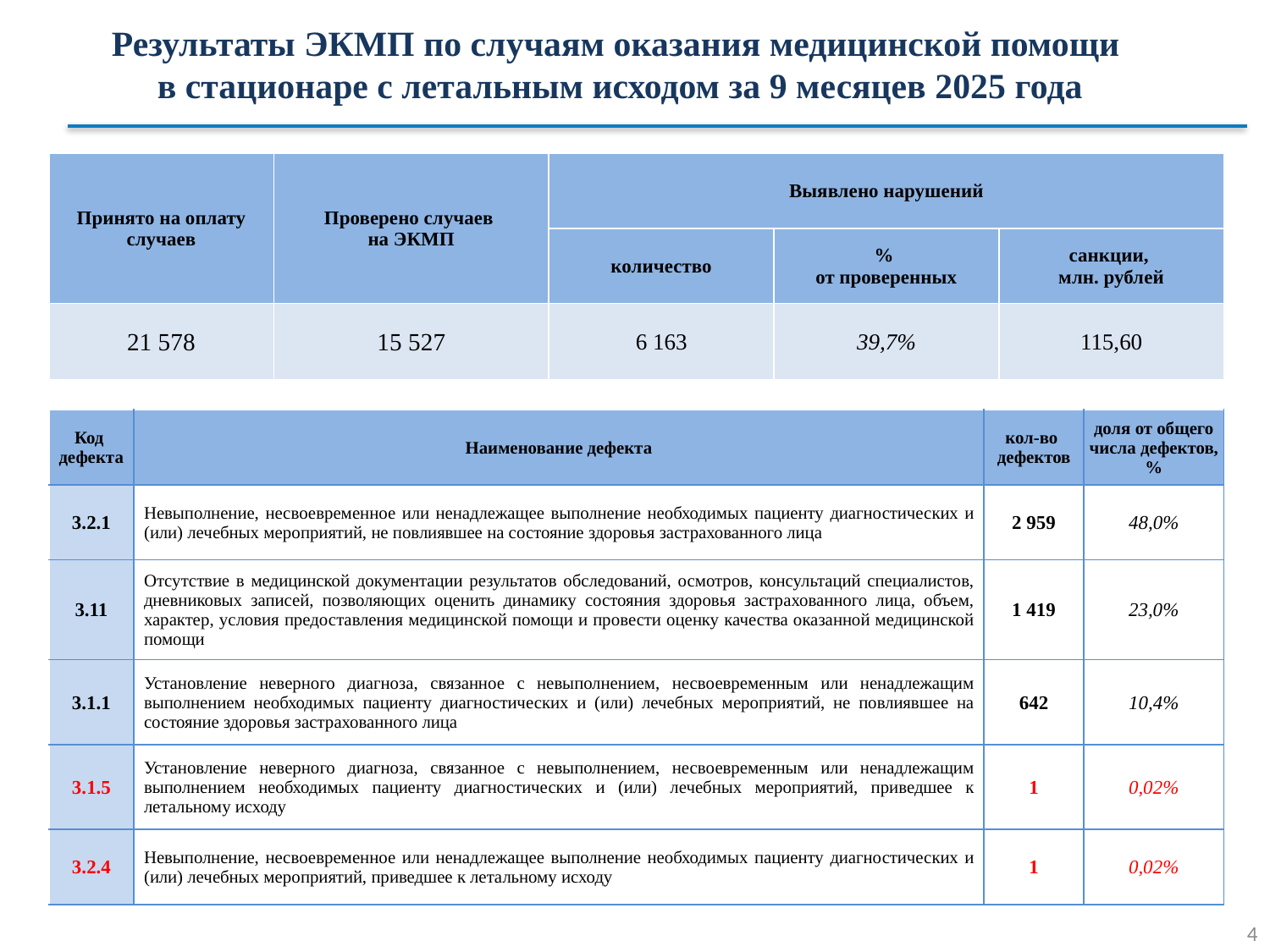

﻿Результаты ЭКМП по случаям оказания медицинской помощи
в стационаре с летальным исходом за 9 месяцев 2025 года
| Принято на оплату случаев | Проверено случаев на ЭКМП | Выявлено нарушений |  |  |
| --- | --- | --- | --- | --- |
|  |  | количество | % от проверенных | санкции, млн. рублей |
| 21 578 | 15 527 | 6 163 | 39,7% | 115,60 |
| Код дефекта | Наименование дефекта | кол-во дефектов | доля от общего числа дефектов, % |
| --- | --- | --- | --- |
| 3.2.1 | Невыполнение, несвоевременное или ненадлежащее выполнение необходимых пациенту диагностических и (или) лечебных мероприятий, не повлиявшее на состояние здоровья застрахованного лица | 2 959 | 48,0% |
| 3.11 | Отсутствие в медицинской документации результатов обследований, осмотров, консультаций специалистов, дневниковых записей, позволяющих оценить динамику состояния здоровья застрахованного лица, объем, характер, условия предоставления медицинской помощи и провести оценку качества оказанной медицинской помощи | 1 419 | 23,0% |
| 3.1.1 | Установление неверного диагноза, связанное с невыполнением, несвоевременным или ненадлежащим выполнением необходимых пациенту диагностических и (или) лечебных мероприятий, не повлиявшее на состояние здоровья застрахованного лица | 642 | 10,4% |
| 3.1.5 | Установление неверного диагноза, связанное с невыполнением, несвоевременным или ненадлежащим выполнением необходимых пациенту диагностических и (или) лечебных мероприятий, приведшее к летальному исходу | 1 | 0,02% |
| 3.2.4 | Невыполнение, несвоевременное или ненадлежащее выполнение необходимых пациенту диагностических и (или) лечебных мероприятий, приведшее к летальному исходу | 1 | 0,02% |
4